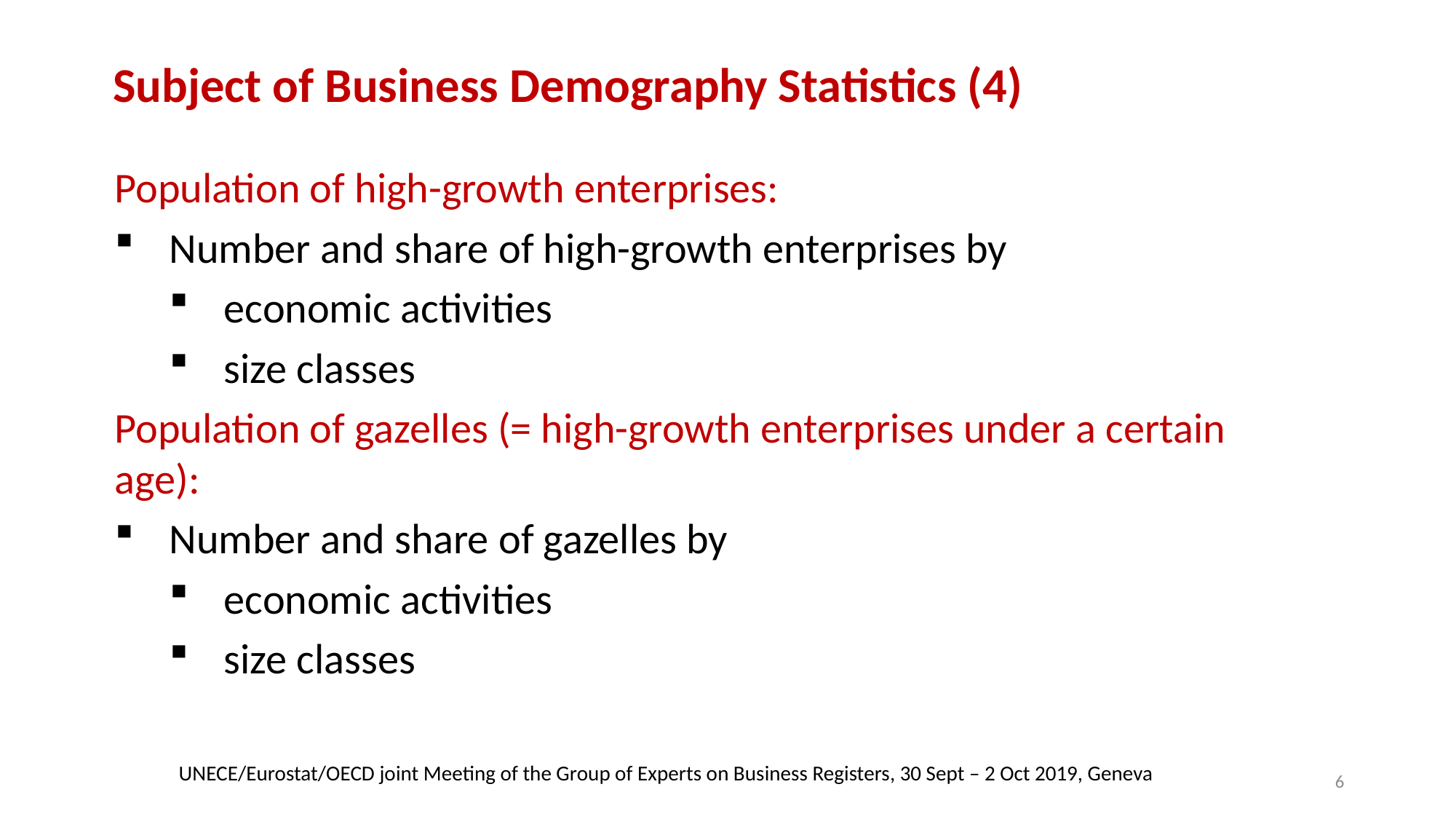

# Subject of Business Demography Statistics (4)
Population of high-growth enterprises:
Number and share of high-growth enterprises by
economic activities
size classes
Population of gazelles (= high-growth enterprises under a certain age):
Number and share of gazelles by
economic activities
size classes
UNECE/Eurostat/OECD joint Meeting of the Group of Experts on Business Registers, 30 Sept – 2 Oct 2019, Geneva
6